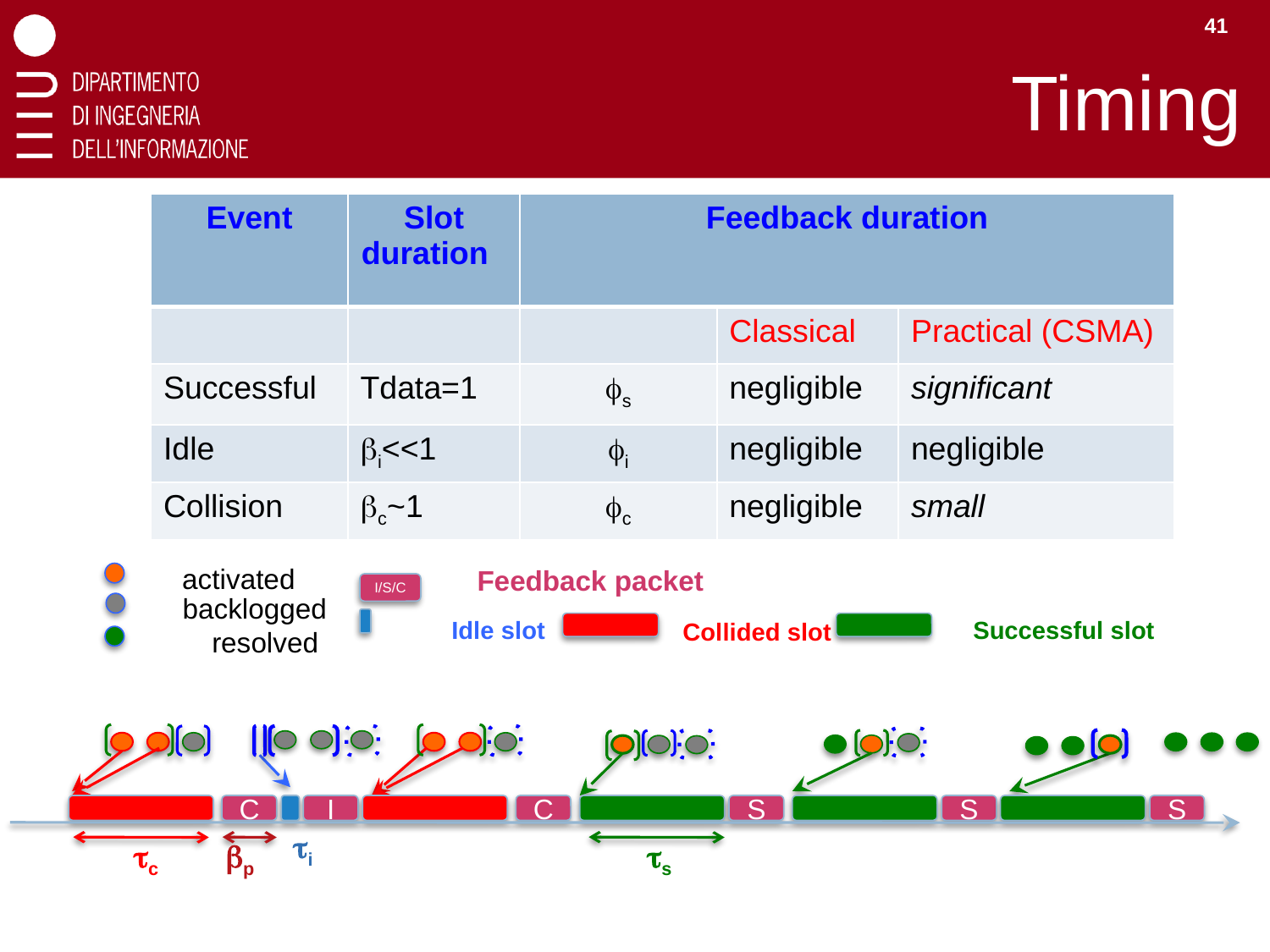

41
# Timing
| Event | Slot duration | Feedback duration |  |  |
| --- | --- | --- | --- | --- |
|  |  |  | Classical | Practical (CSMA) |
| Successful | Tdata=1 | φs | negligible | significant |
| Idle | βi<<1 | φi | negligible | negligible |
| Collision | βc~1 | φc | negligible | small |
activated
Feedback packet

I/S/C
backlogged

Idle slot
Successful slot
Collided slot

resolved

C

I

C

S

S

S
τi
τc
βp
τs